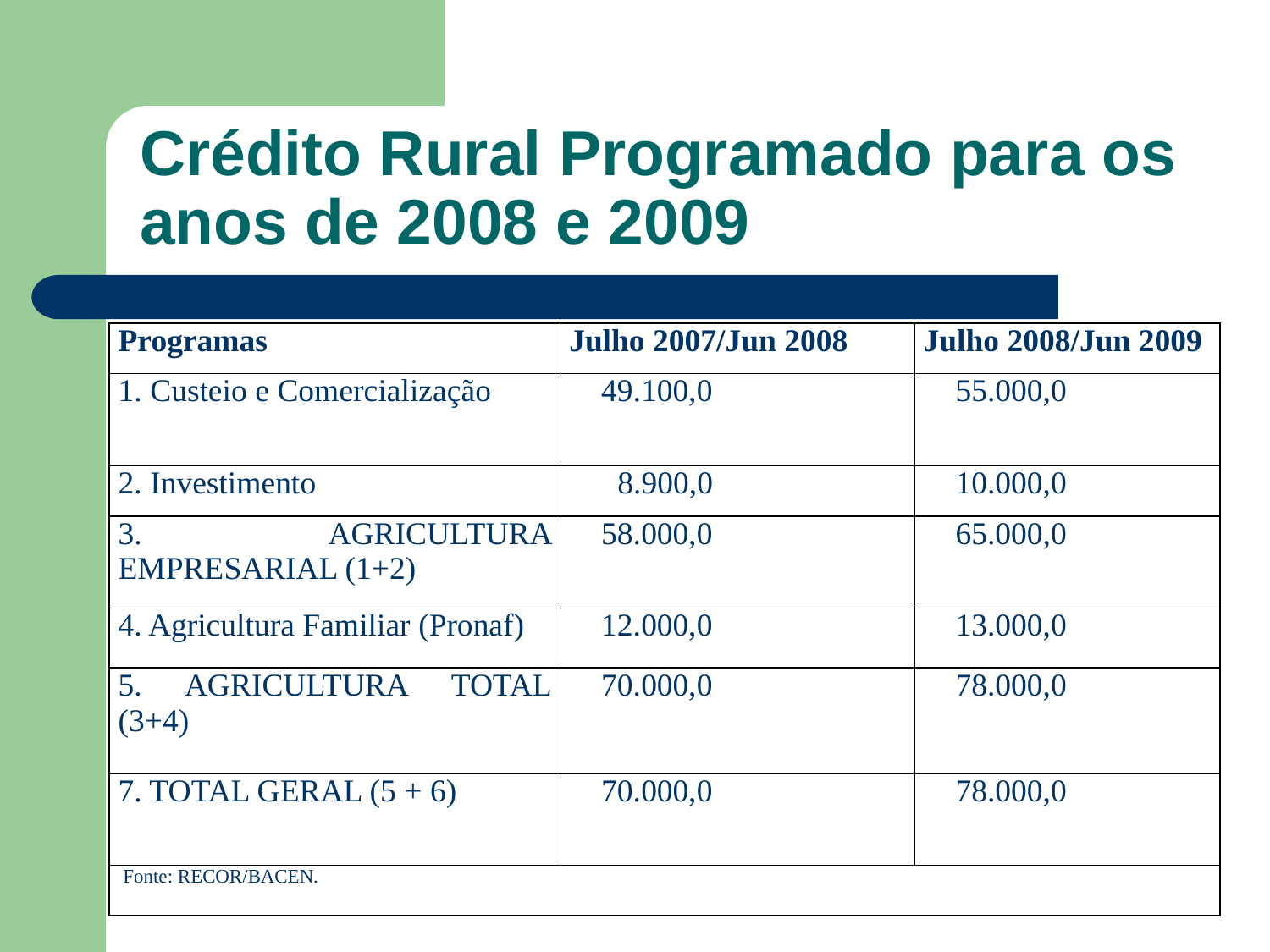

# Crédito Rural Programado para os anos de 2008 e 2009
| Programas | Julho 2007/Jun 2008 | Julho 2008/Jun 2009 |
| --- | --- | --- |
| 1. Custeio e Comercialização | 49.100,0 | 55.000,0 |
| 2. Investimento | 8.900,0 | 10.000,0 |
| 3. AGRICULTURA EMPRESARIAL (1+2) | 58.000,0 | 65.000,0 |
| 4. Agricultura Familiar (Pronaf) | 12.000,0 | 13.000,0 |
| 5. AGRICULTURA TOTAL (3+4) | 70.000,0 | 78.000,0 |
| 7. TOTAL GERAL (5 + 6) | 70.000,0 | 78.000,0 |
| Fonte: RECOR/BACEN. |  |  |